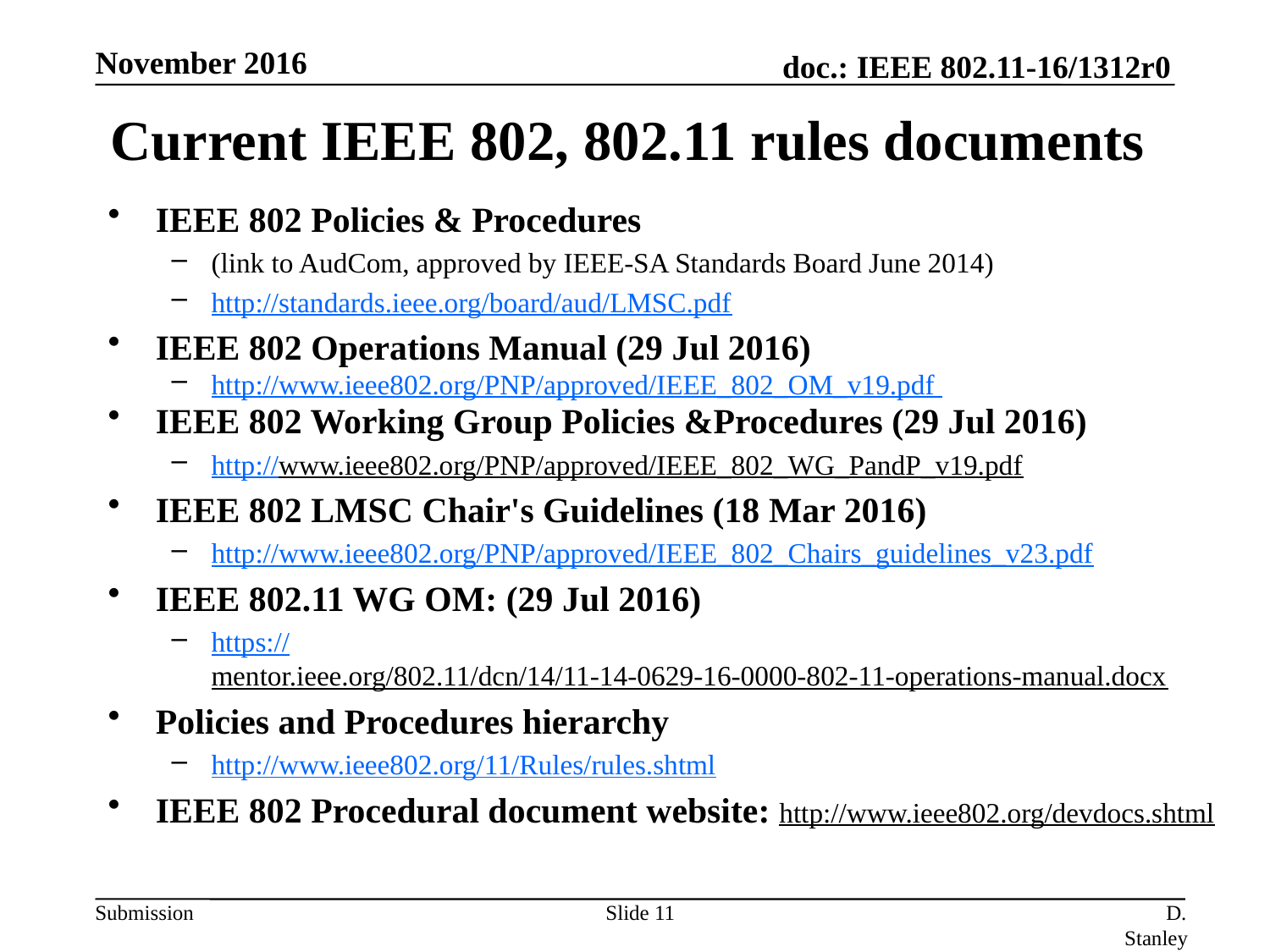

November 2016
# Current IEEE 802, 802.11 rules documents
IEEE 802 Policies & Procedures
(link to AudCom, approved by IEEE-SA Standards Board June 2014)
http://standards.ieee.org/board/aud/LMSC.pdf
IEEE 802 Operations Manual (29 Jul 2016)
http://www.ieee802.org/PNP/approved/IEEE_802_OM_v19.pdf
IEEE 802 Working Group Policies &Procedures (29 Jul 2016)
http://www.ieee802.org/PNP/approved/IEEE_802_WG_PandP_v19.pdf
IEEE 802 LMSC Chair's Guidelines (18 Mar 2016)
http://www.ieee802.org/PNP/approved/IEEE_802_Chairs_guidelines_v23.pdf
IEEE 802.11 WG OM: (29 Jul 2016)
https://mentor.ieee.org/802.11/dcn/14/11-14-0629-16-0000-802-11-operations-manual.docx
Policies and Procedures hierarchy
http://www.ieee802.org/11/Rules/rules.shtml
IEEE 802 Procedural document website: http://www.ieee802.org/devdocs.shtml

Slide 11
D. Stanley, HP Enterprise